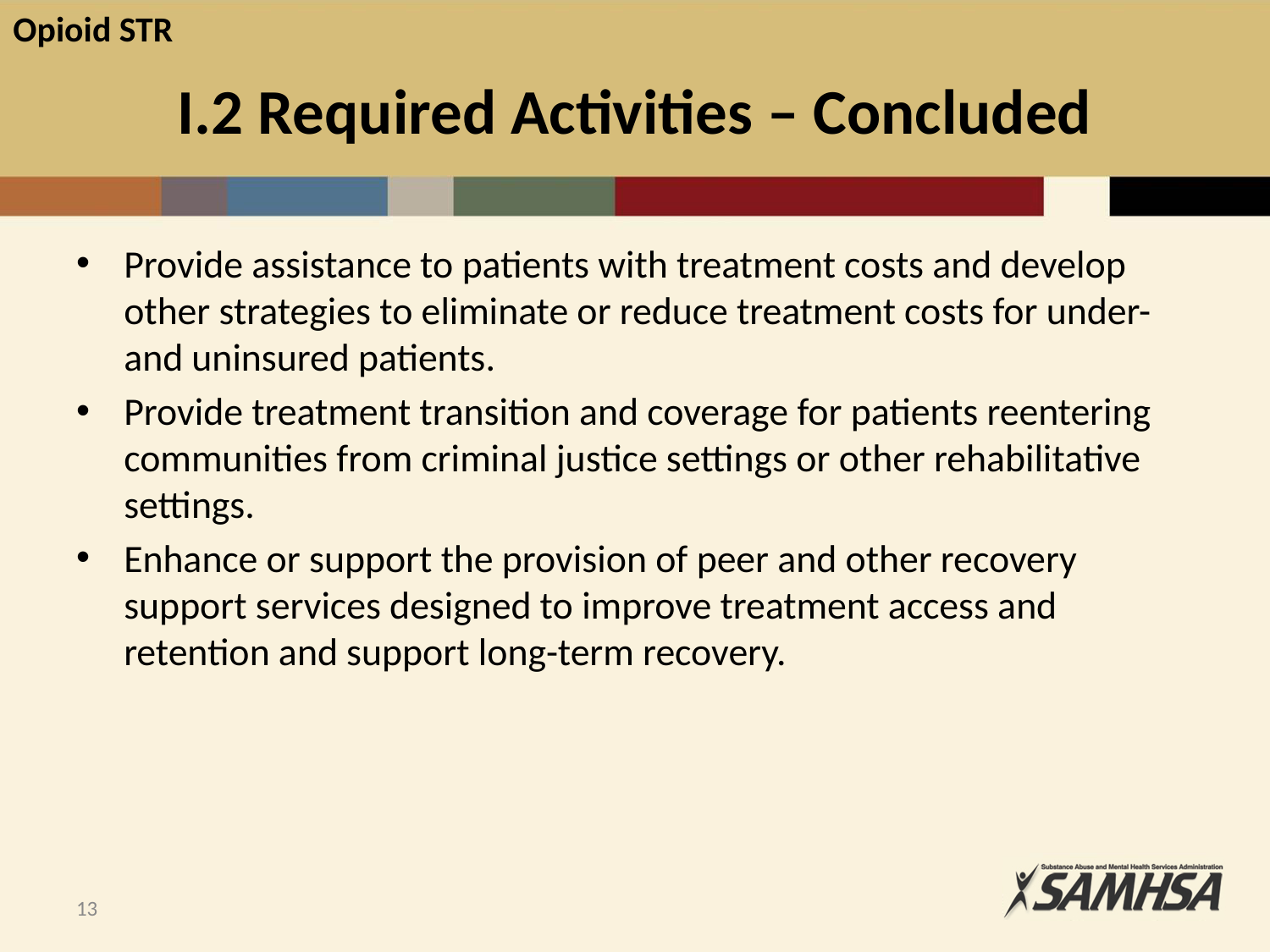

# I.2 Required Activities – Concluded
Provide assistance to patients with treatment costs and develop other strategies to eliminate or reduce treatment costs for under- and uninsured patients.
Provide treatment transition and coverage for patients reentering communities from criminal justice settings or other rehabilitative settings.
Enhance or support the provision of peer and other recovery support services designed to improve treatment access and retention and support long-term recovery.
13